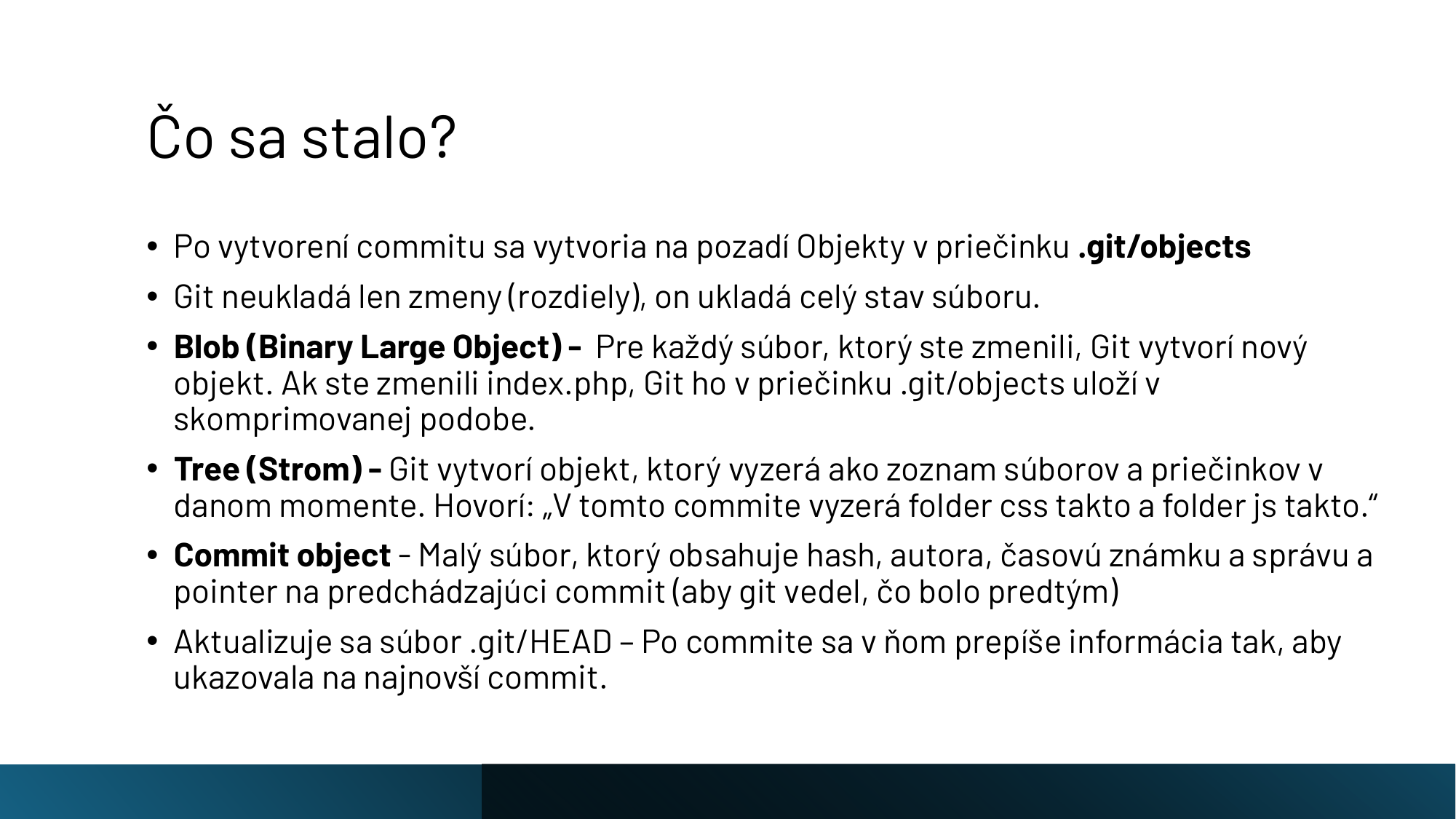

# Čo sa stalo?
Po vytvorení commitu sa vytvoria na pozadí Objekty v priečinku .git/objects
Git neukladá len zmeny (rozdiely), on ukladá celý stav súboru.
Blob (Binary Large Object) -  Pre každý súbor, ktorý ste zmenili, Git vytvorí nový objekt. Ak ste zmenili index.php, Git ho v priečinku .git/objects uloží v skomprimovanej podobe.
Tree (Strom) - Git vytvorí objekt, ktorý vyzerá ako zoznam súborov a priečinkov v danom momente. Hovorí: „V tomto commite vyzerá folder css takto a folder js takto.“
Commit object - Malý súbor, ktorý obsahuje hash, autora, časovú známku a správu a pointer na predchádzajúci commit (aby git vedel, čo bolo predtým)
Aktualizuje sa súbor .git/HEAD – Po commite sa v ňom prepíše informácia tak, aby ukazovala na najnovší commit.